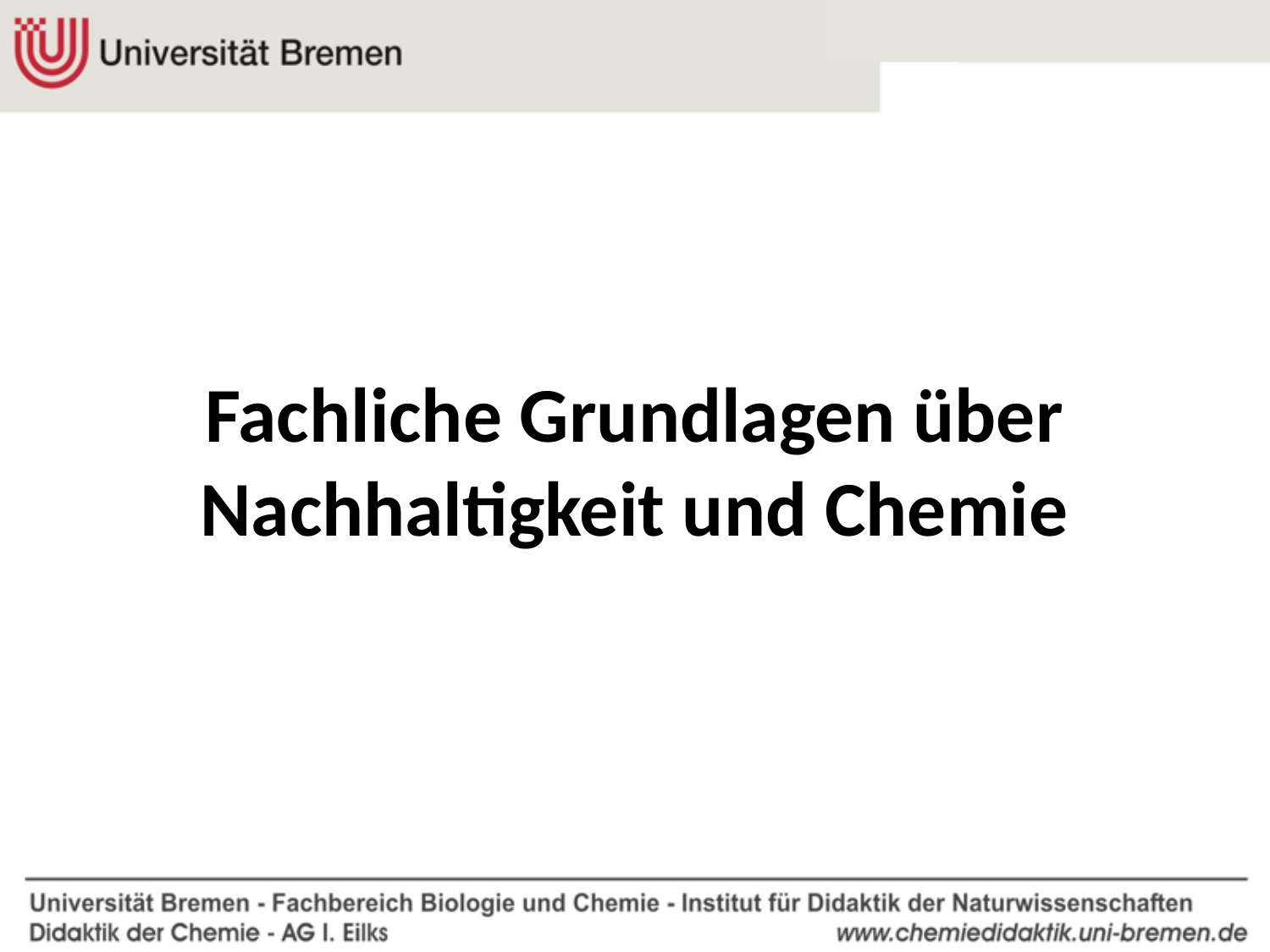

# Fachliche Grundlagen über Nachhaltigkeit und Chemie